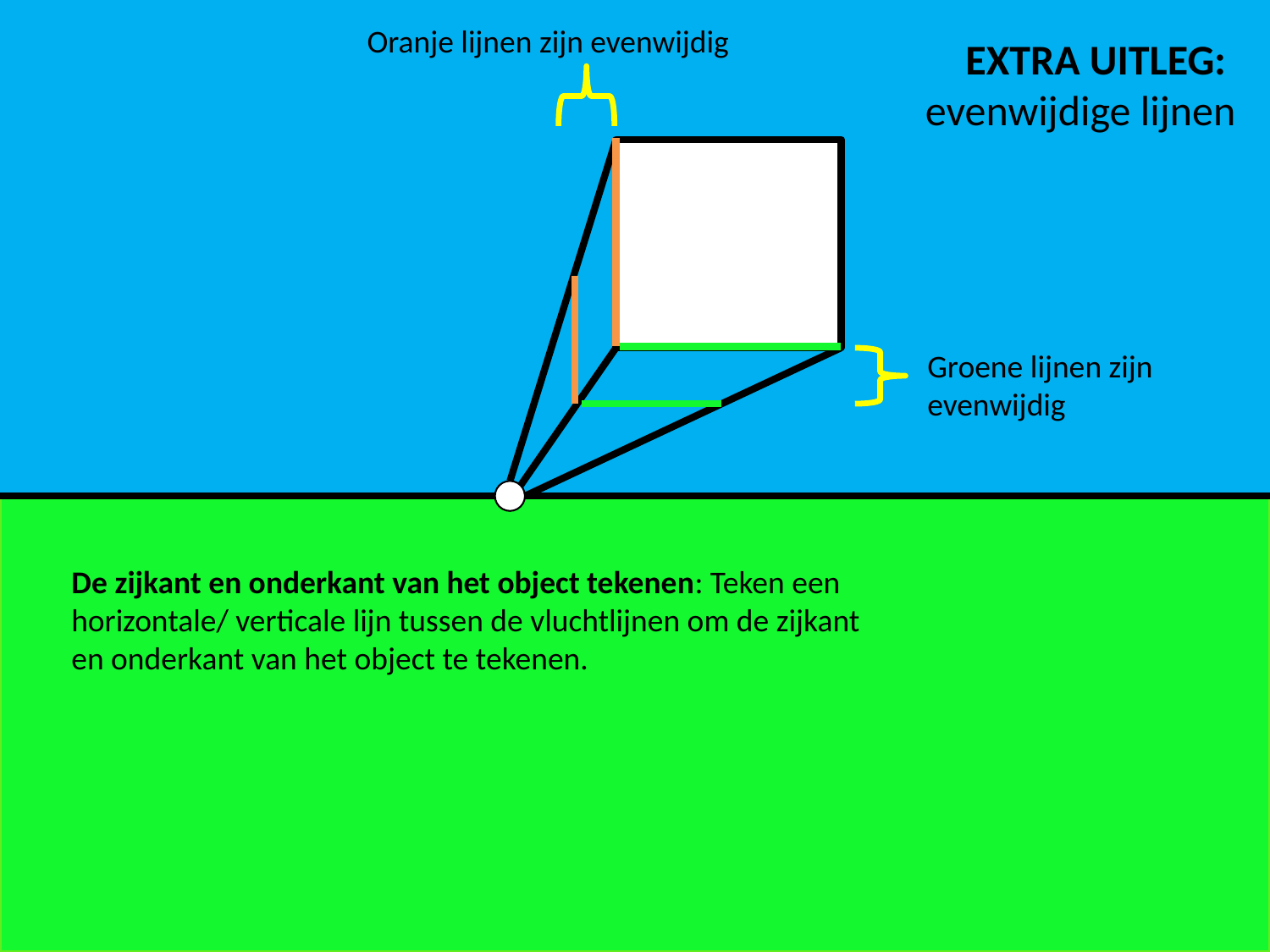

Oranje lijnen zijn evenwijdig
EXTRA UITLEG:
evenwijdige lijnen

Groene lijnen zijn evenwijdig

De zijkant en onderkant van het object tekenen: Teken een horizontale/ verticale lijn tussen de vluchtlijnen om de zijkant en onderkant van het object te tekenen.